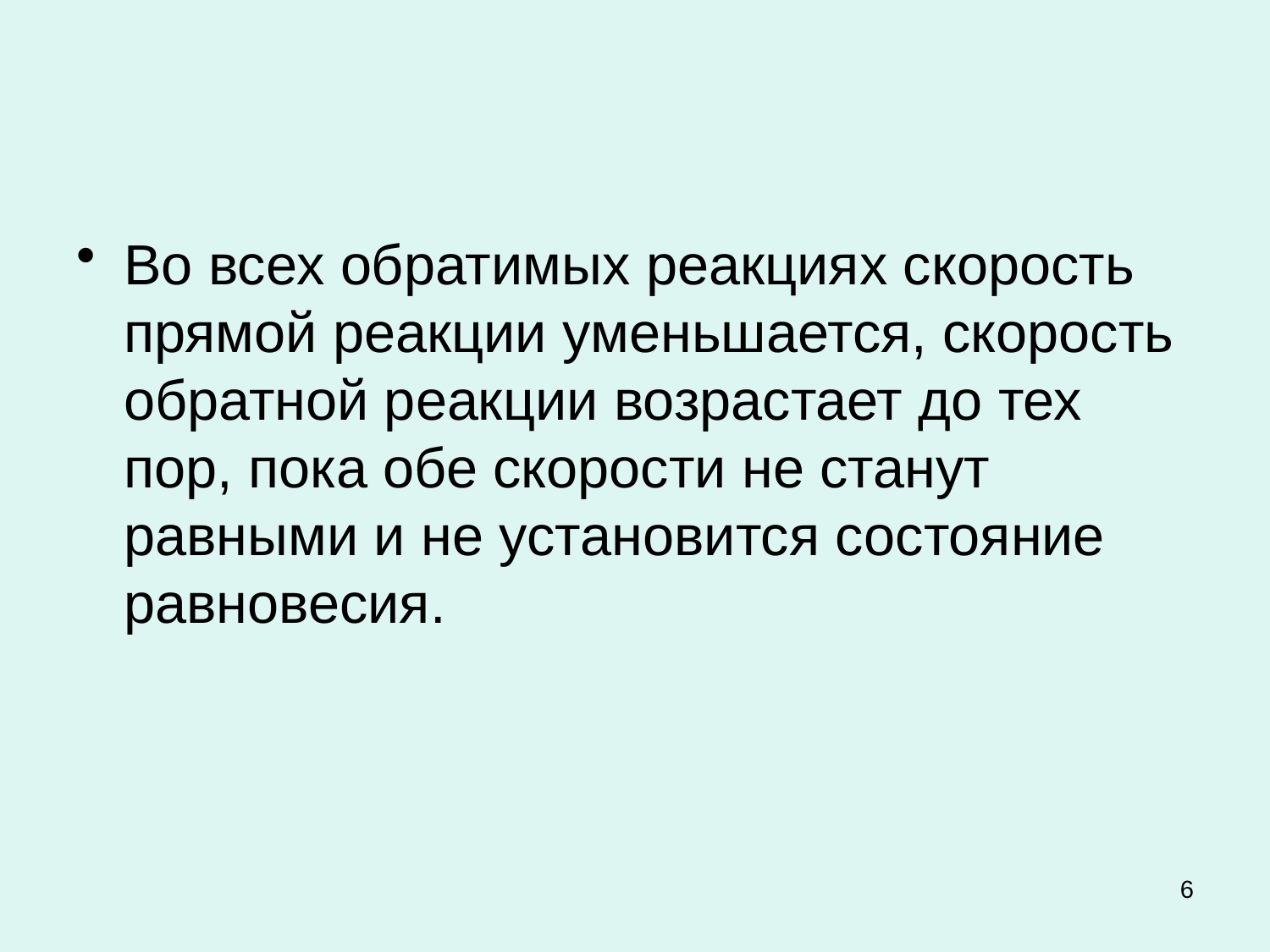

Во всех обратимых реакциях скорость прямой реакции уменьшается, скорость обратной реакции возрастает до тех пор, пока обе скорости не станут равными и не установится состояние равновесия.

6